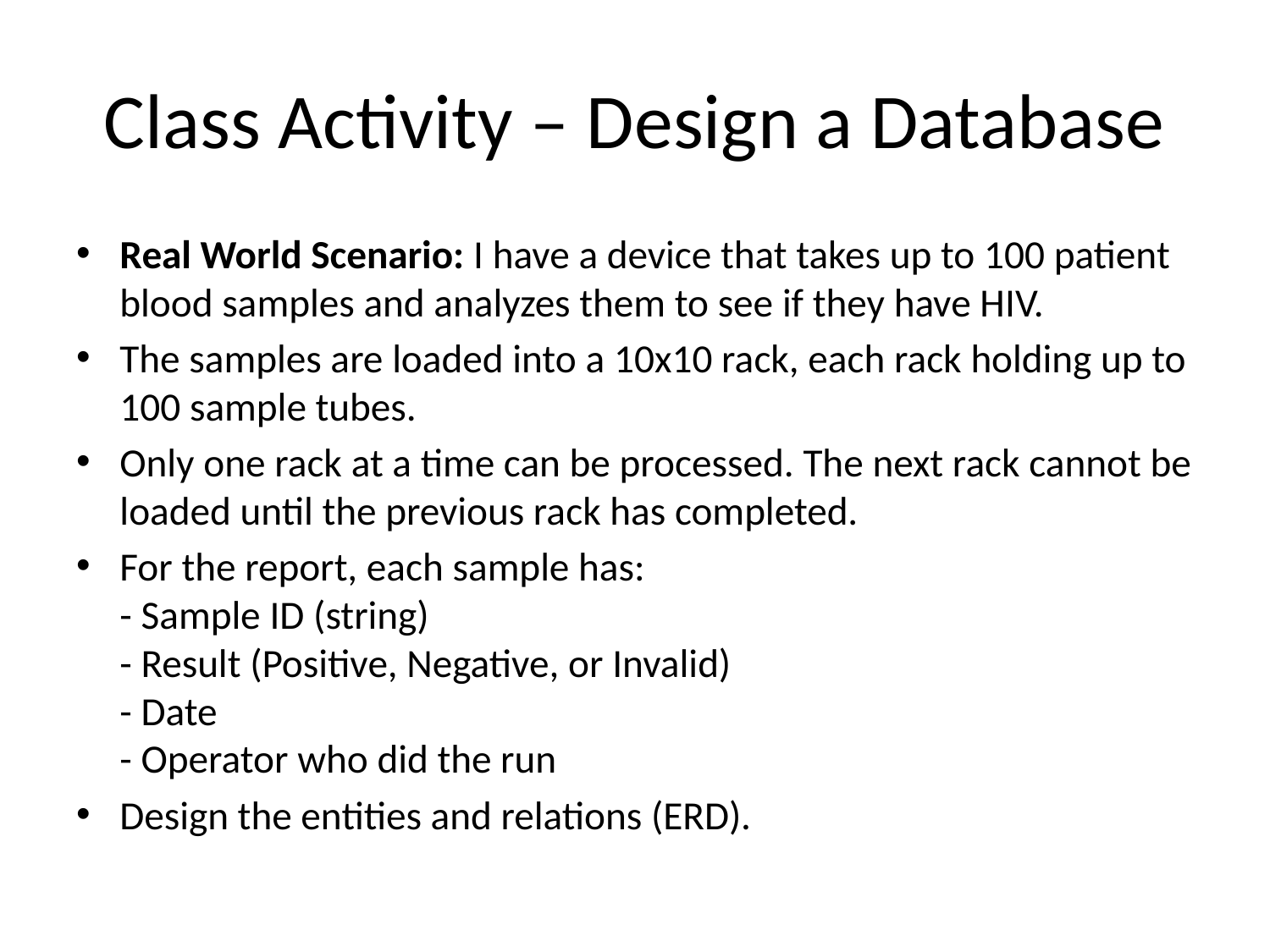

# Class Activity – Design a Database
Real World Scenario: I have a device that takes up to 100 patient blood samples and analyzes them to see if they have HIV.
The samples are loaded into a 10x10 rack, each rack holding up to 100 sample tubes.
Only one rack at a time can be processed. The next rack cannot be loaded until the previous rack has completed.
For the report, each sample has:
- Sample ID (string)
- Result (Positive, Negative, or Invalid)
- Date
- Operator who did the run
Design the entities and relations (ERD).